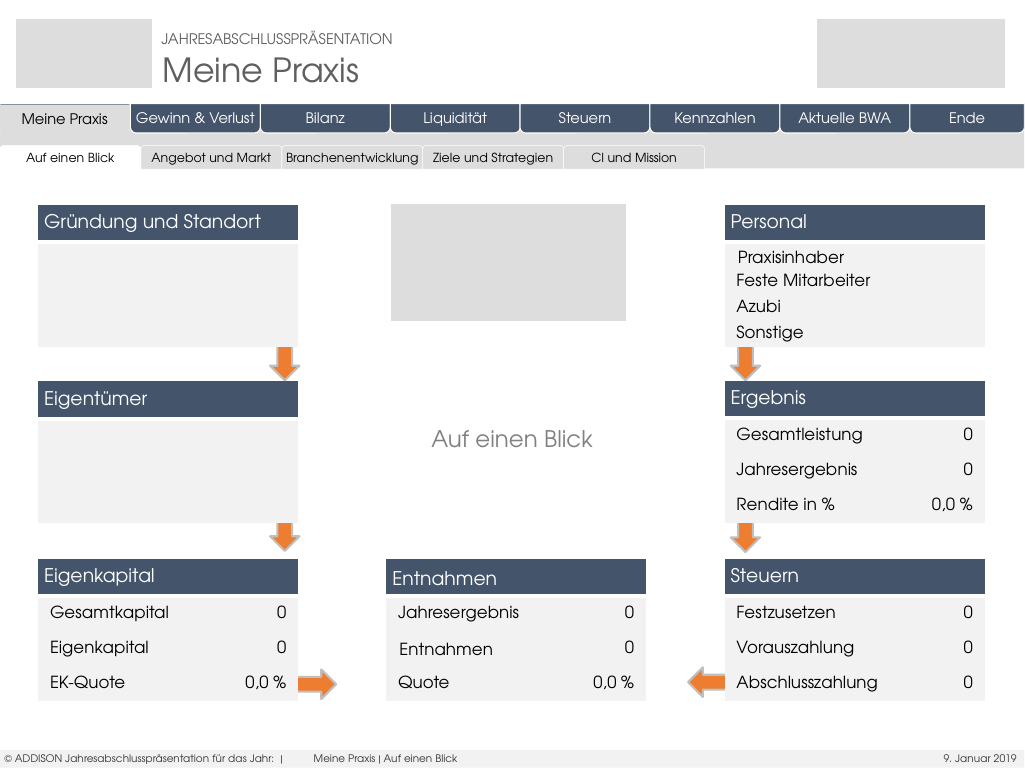

|  |  |  |  |  |  |
| --- | --- | --- | --- | --- | --- |
Auf einen Blick
Angebot und Markt
Branchenentwicklung
Ziele und Strategien
CI und Mission
Eigene Folie
| Gründung und Standort |
| --- |
|  |
|  |
| Personal |  |
| --- | --- |
|  |  |
| Feste Mitarbeiter |  |
| Azubi |  |
| Sonstige |  |
Praxisinhaber

| Eigentümer |
| --- |
|  |
|  |
|  |
|  |
|  |
| Ergebnis |  |
| --- | --- |
| Gesamtleistung | 0 |
| Jahresergebnis | 0 |
| Rendite in % | 0,0 % |
|  |
| --- |
|  |
|  |
|  |
|  |
Auf einen Blick

| Eigenkapital |  |
| --- | --- |
| Gesamtkapital | 0 |
| Eigenkapital | 0 |
| EK-Quote | 0,0 % |
|  |  |
| --- | --- |
| Jahresergebnis | 0 |
|  | 0 |
| Quote | 0,0 % |
| Steuern |  |
| --- | --- |
| Festzusetzen | 0 |
| Vorauszahlung | 0 |
| Abschlusszahlung | 0 |
Entnahmen
Entnahmen

# Meine Praxis | Auf einen Blick
© ADDISON Jahresabschlusspräsentation für das Jahr:  |